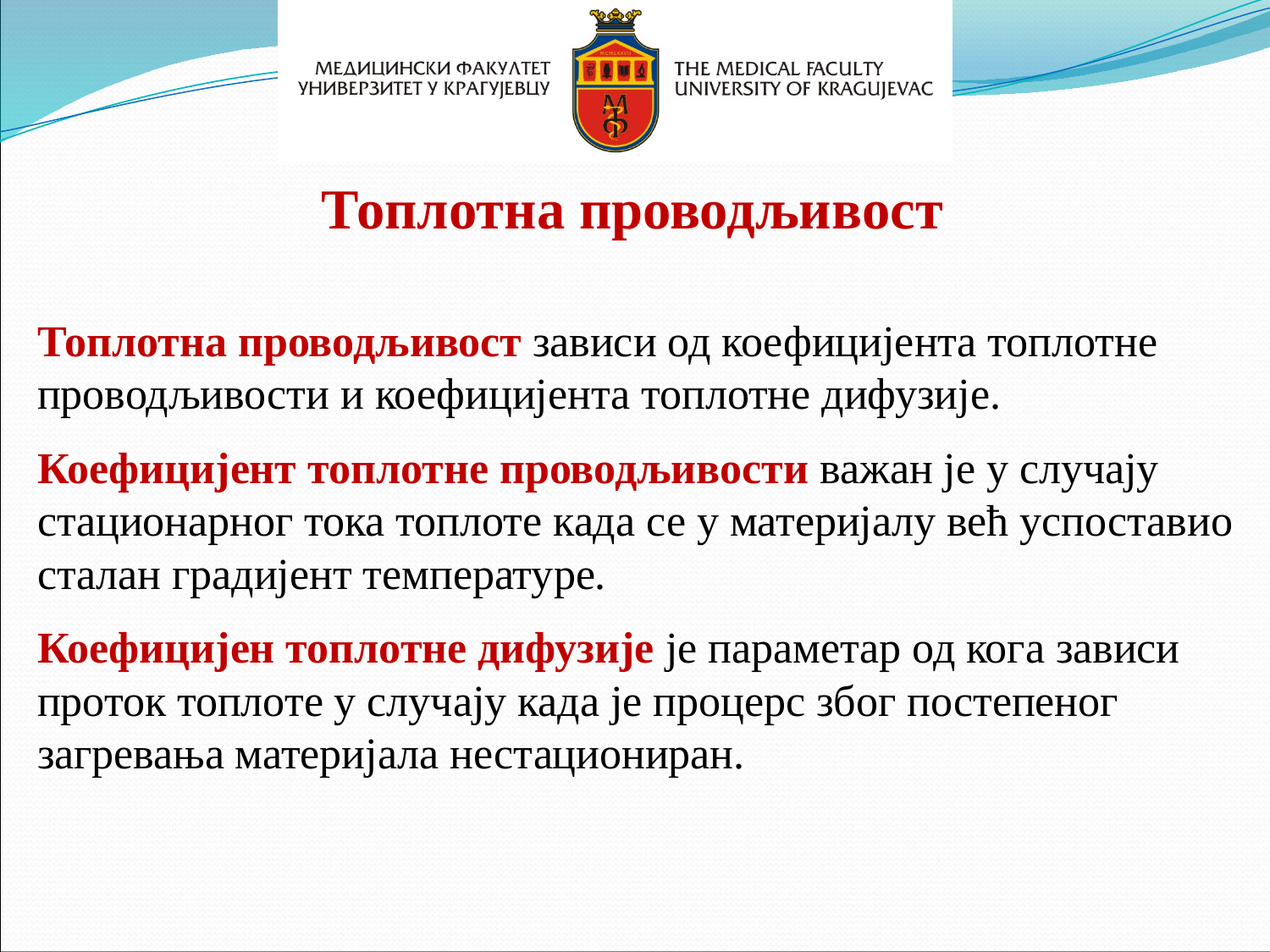

Топлотна проводљивост
Топлотна проводљивост зависи од коефицијента топлотне проводљивости и коефицијента топлотне дифузије.
Коефицијент топлотне проводљивости важан је у случају стационарног тока топлоте када се у материјалу већ успоставио сталан градијент температуре.
Коефицијен топлотне дифузије је параметар од кога зависи проток топлоте у случају када је процерс због постепеног загревања материјала нестациониран.